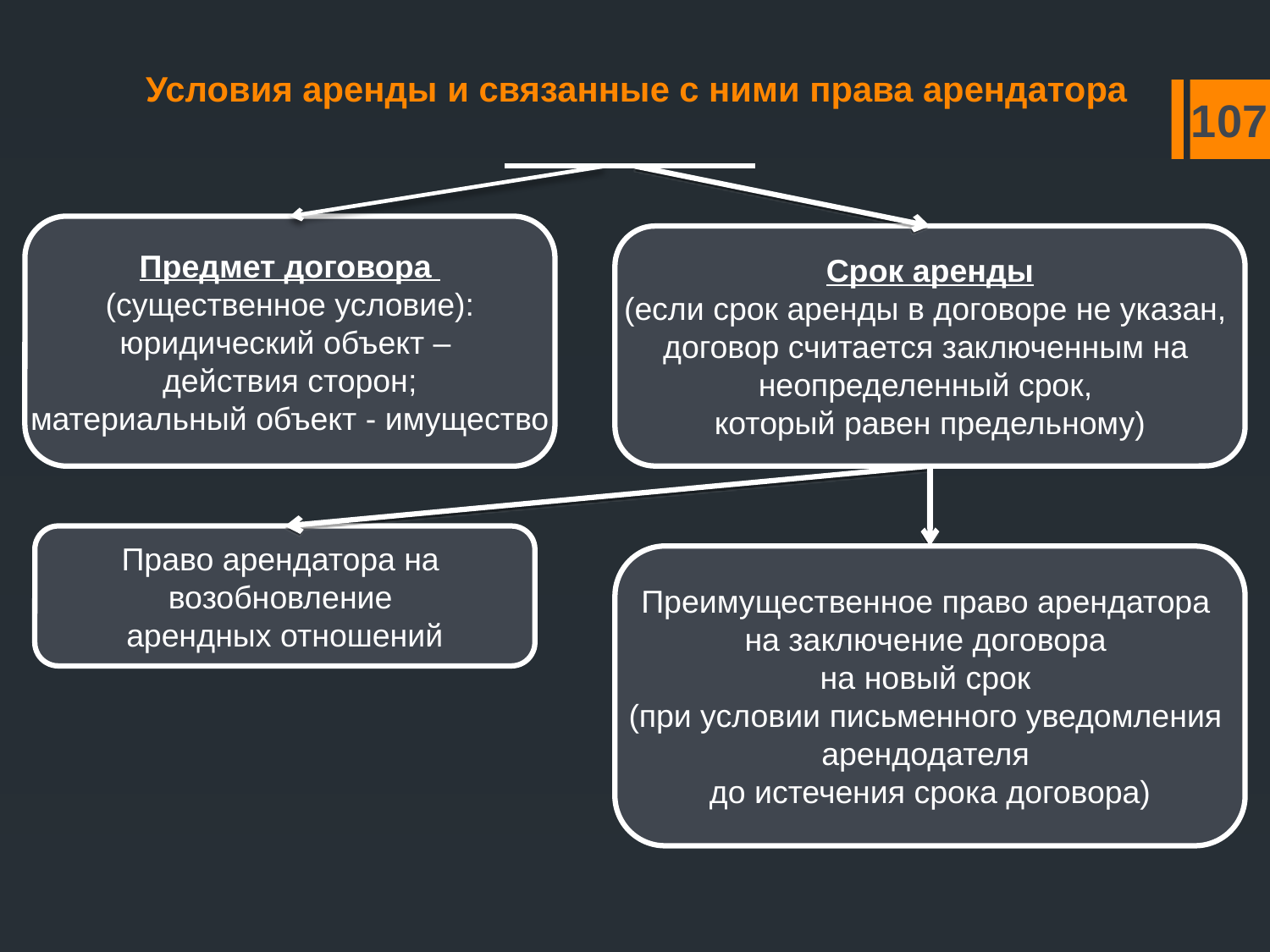

Условия аренды и связанные с ними права арендатора
107
Предмет договора
(существенное условие):
юридический объект –
действия сторон;
материальный объект - имущество
Срок аренды
(если срок аренды в договоре не указан,
договор считается заключенным на
неопределенный срок,
который равен предельному)
Право арендатора на
возобновление
арендных отношений
Преимущественное право арендатора
на заключение договора
на новый срок
(при условии письменного уведомления
арендодателя
до истечения срока договора)